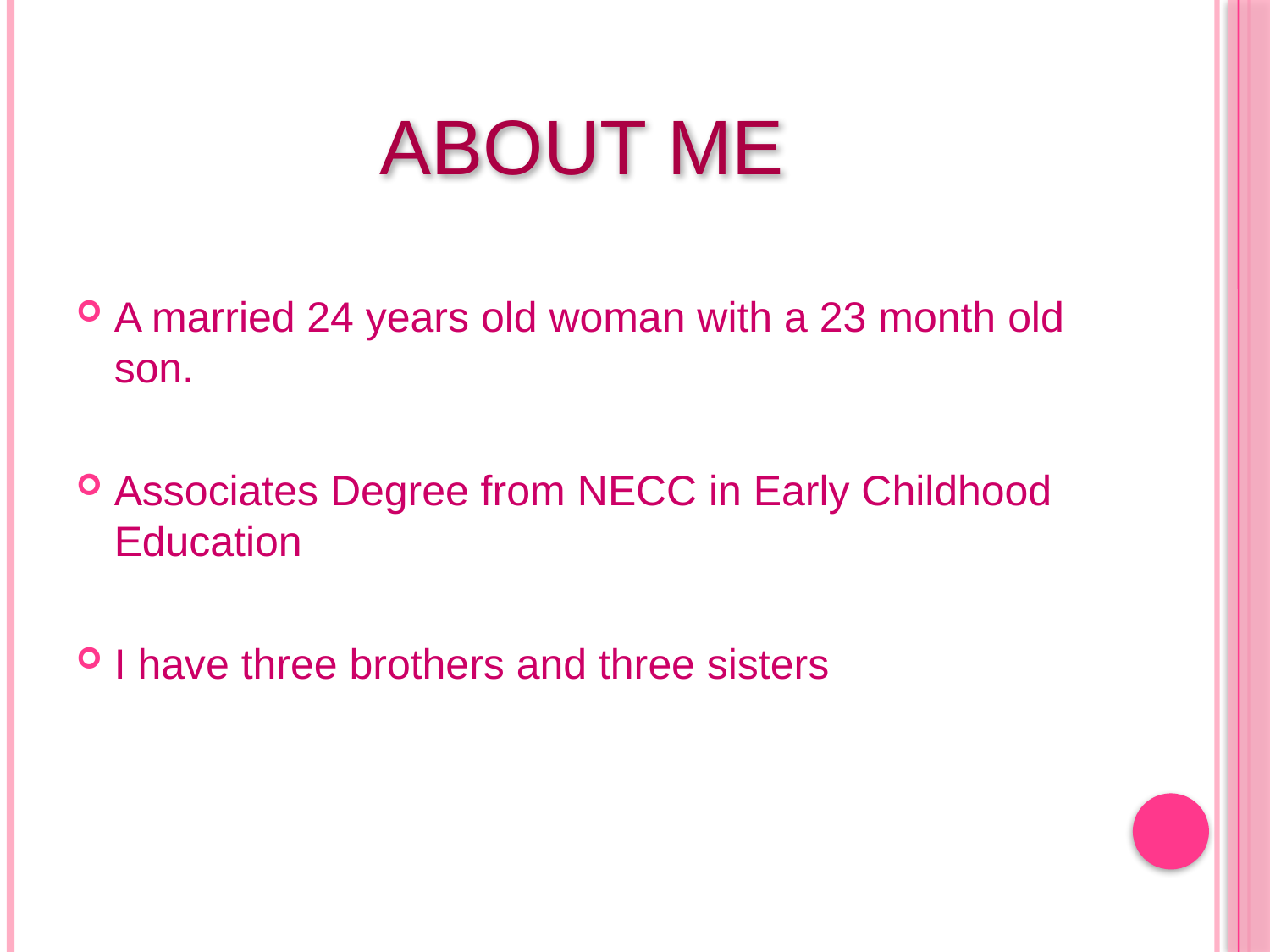

# About Me

A married 24 years old woman with a 23 month old son.

Associates Degree from NECC in Early Childhood Education

I have three brothers and three sisters